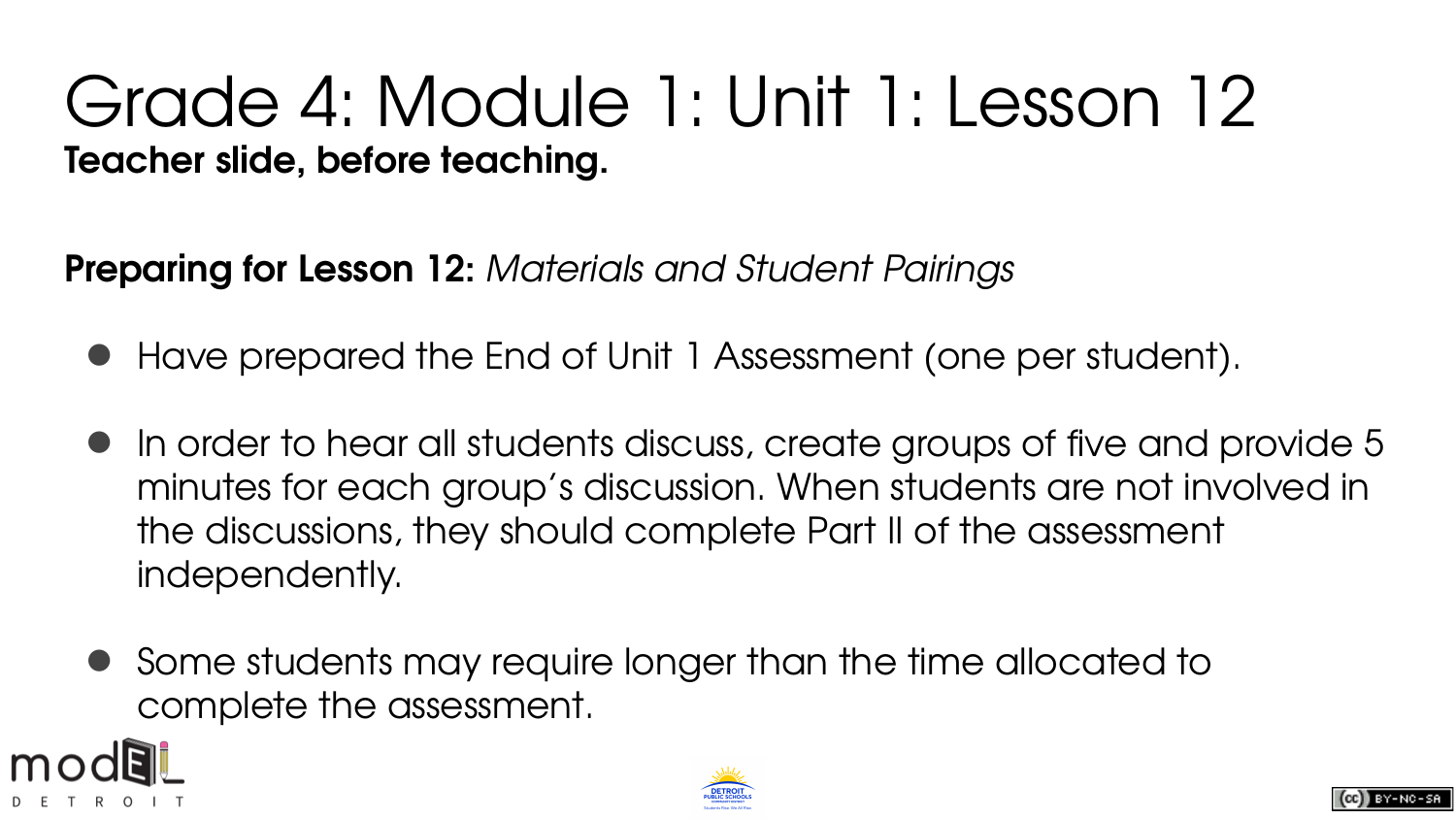

# Grade 4: Module 1: Unit 1: Lesson 12
Teacher slide, before teaching.
Preparing for Lesson 12: Materials and Student Pairings

Have prepared the End of Unit 1 Assessment (one per student).

In order to hear all students discuss, create groups of five and provide 5 minutes for each group’s discussion. When students are not involved in the discussions, they should complete Part II of the assessment independently.

Some students may require longer than the time allocated to complete the assessment.